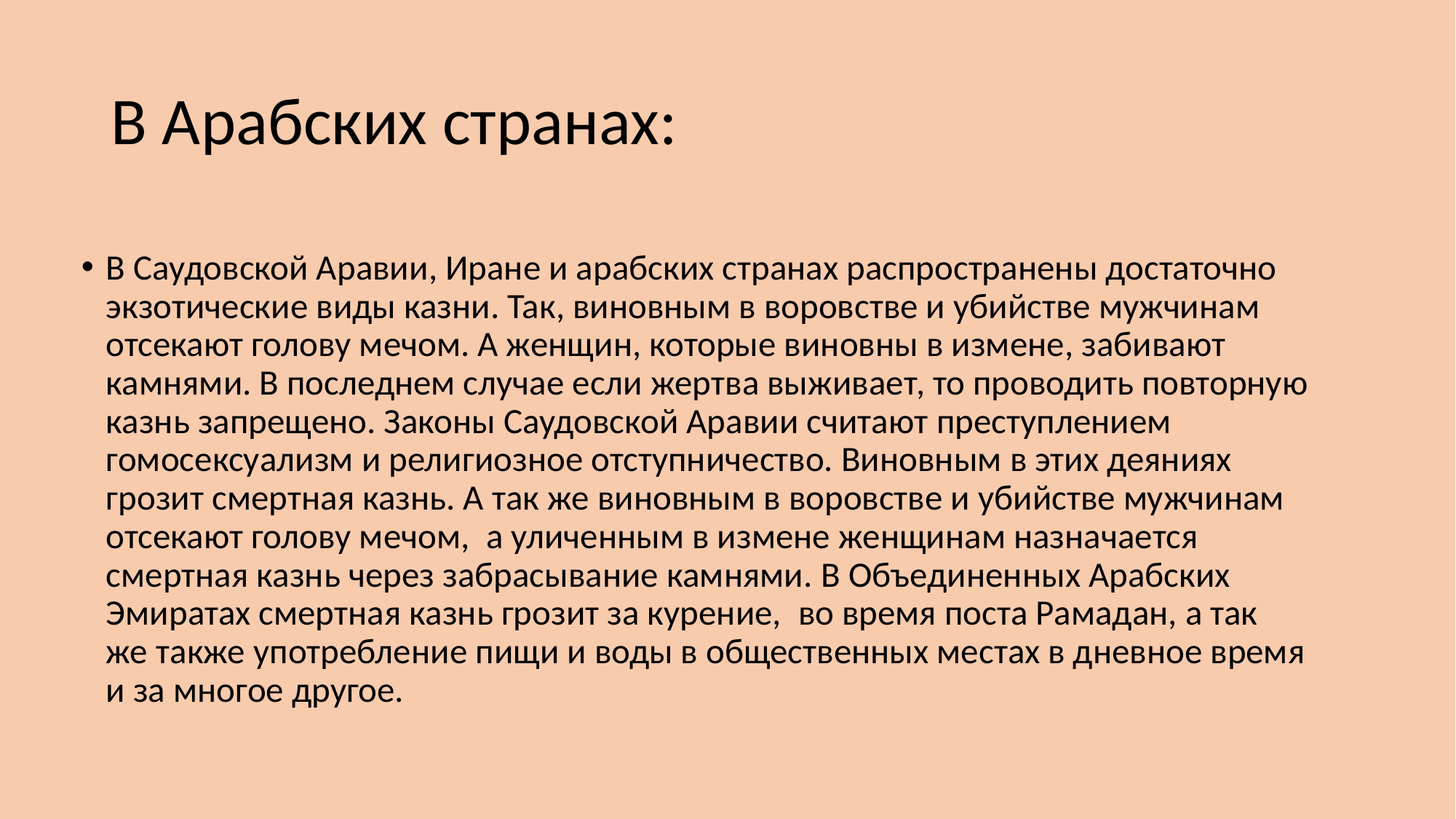

# В Арабских странах:
В Саудовской Аравии, Иране и арабских странах распространены достаточно экзотические виды казни. Так, виновным в воровстве и убийстве мужчинам отсекают голову мечом. А женщин, которые виновны в измене, забивают камнями. В последнем случае если жертва выживает, то проводить повторную казнь запрещено. Законы Саудовской Аравии считают преступлением гомосексуализм и религиозное отступничество. Виновным в этих деяниях грозит смертная казнь. А так же виновным в воровстве и убийстве мужчинам отсекают голову мечом,  а уличенным в измене женщинам назначается смертная казнь через забрасывание камнями. В Объединенных Арабских Эмиратах смертная казнь грозит за курение,  во время поста Рамадан, а так же также употребление пищи и воды в общественных местах в дневное время и за многое другое.